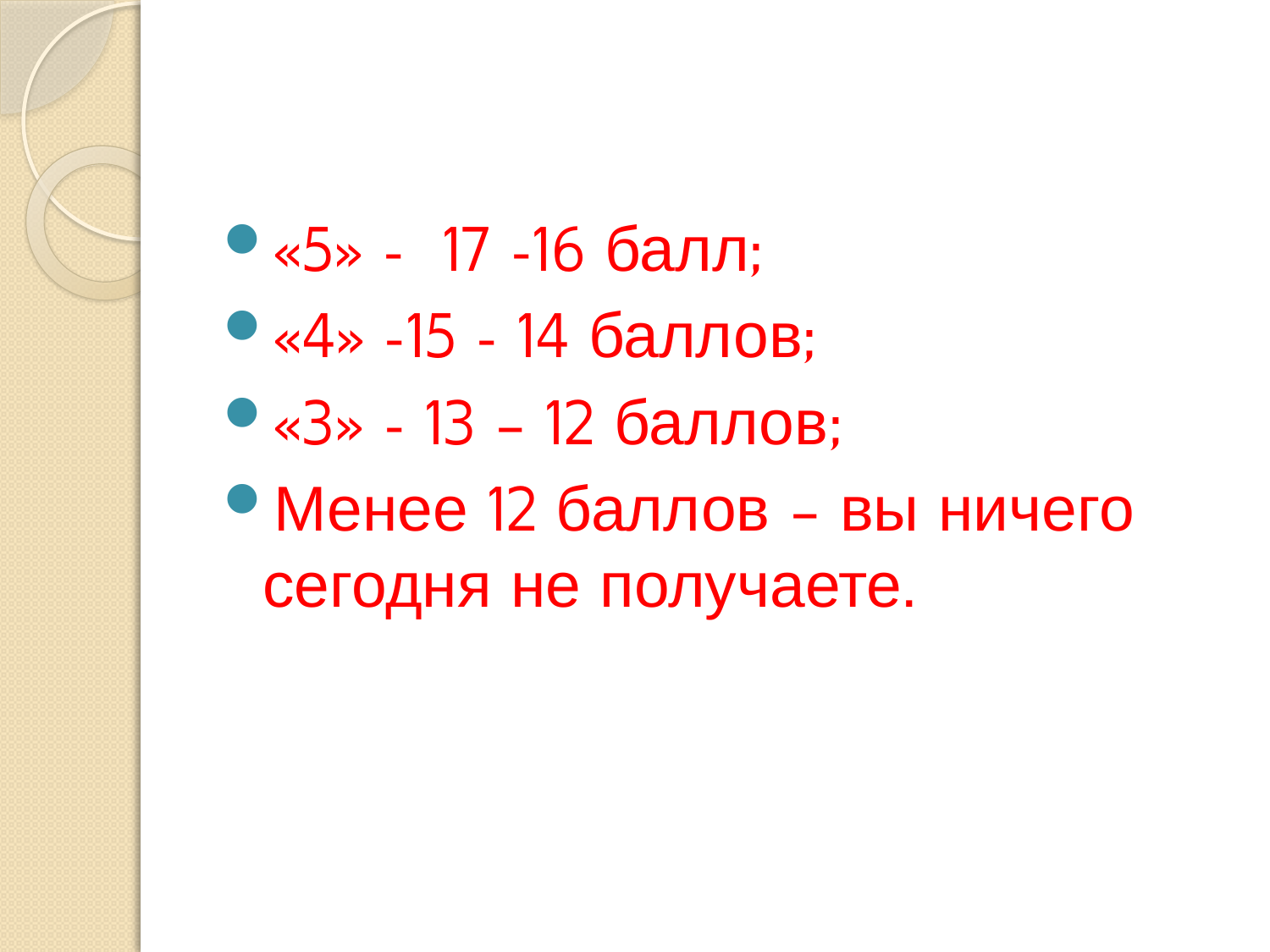

#
«5» -  17 -16 балл;
«4» -15 - 14 баллов;
«3» - 13 – 12 баллов;
Менее 12 баллов – вы ничего сегодня не получаете.